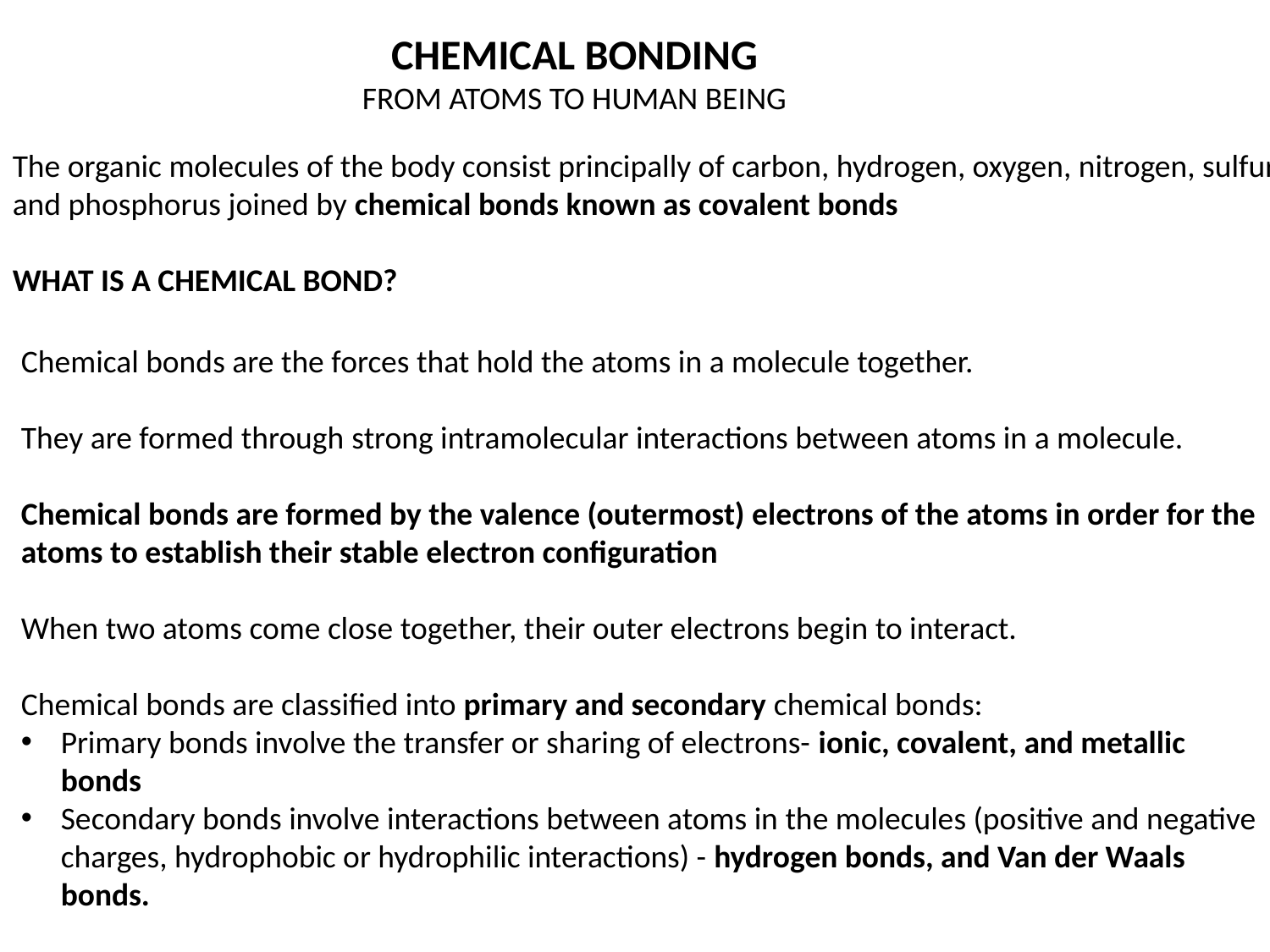

CHEMICAL BONDING
FROM ATOMS TO HUMAN BEING
The organic molecules of the body consist principally of carbon, hydrogen, oxygen, nitrogen, sulfur, and phosphorus joined by chemical bonds known as covalent bonds

WHAT IS A CHEMICAL BOND?
Chemical bonds are the forces that hold the atoms in a molecule together.

They are formed through strong intramolecular interactions between atoms in a molecule.

Chemical bonds are formed by the valence (outermost) electrons of the atoms in order for the atoms to establish their stable electron configuration

When two atoms come close together, their outer electrons begin to interact.

Chemical bonds are classified into primary and secondary chemical bonds:
Primary bonds involve the transfer or sharing of electrons- ionic, covalent, and metallic bonds
Secondary bonds involve interactions between atoms in the molecules (positive and negative charges, hydrophobic or hydrophilic interactions) - hydrogen bonds, and Van der Waals bonds.